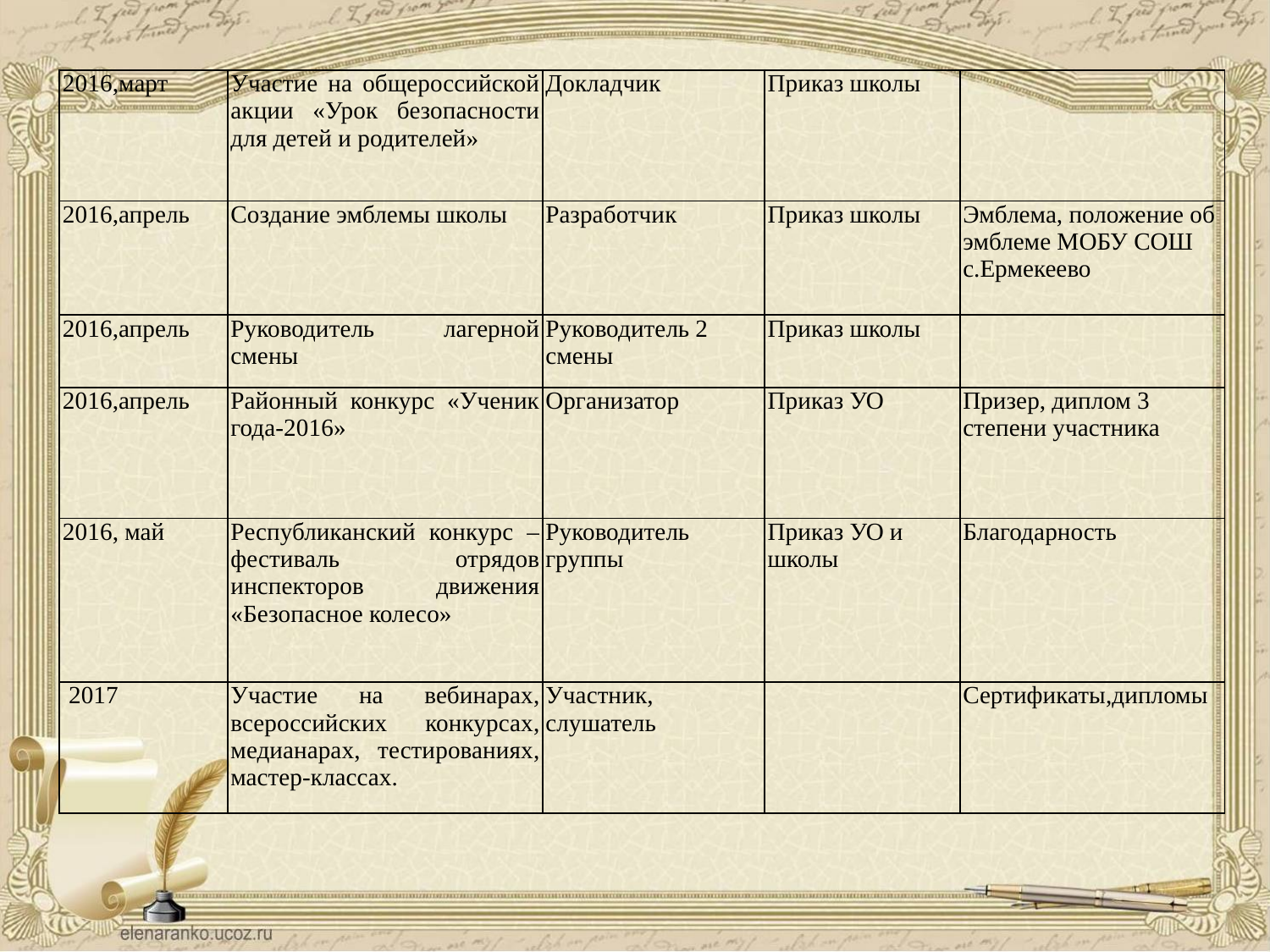

| 2016,март | Участие на общероссийской акции «Урок безопасности для детей и родителей» | Докладчик | Приказ школы |  |
| --- | --- | --- | --- | --- |
| 2016,апрель | Создание эмблемы школы | Разработчик | Приказ школы | Эмблема, положение об эмблеме МОБУ СОШ с.Ермекеево |
| 2016,апрель | Руководитель лагерной смены | Руководитель 2 смены | Приказ школы |  |
| 2016,апрель | Районный конкурс «Ученик года-2016» | Организатор | Приказ УО | Призер, диплом 3 степени участника |
| 2016, май | Республиканский конкурс – фестиваль отрядов инспекторов движения «Безопасное колесо» | Руководитель группы | Приказ УО и школы | Благодарность |
| 2017 | Участие на вебинарах, всероссийских конкурсах, медианарах, тестированиях, мастер-классах. | Участник, слушатель |  | Сертификаты,дипломы |